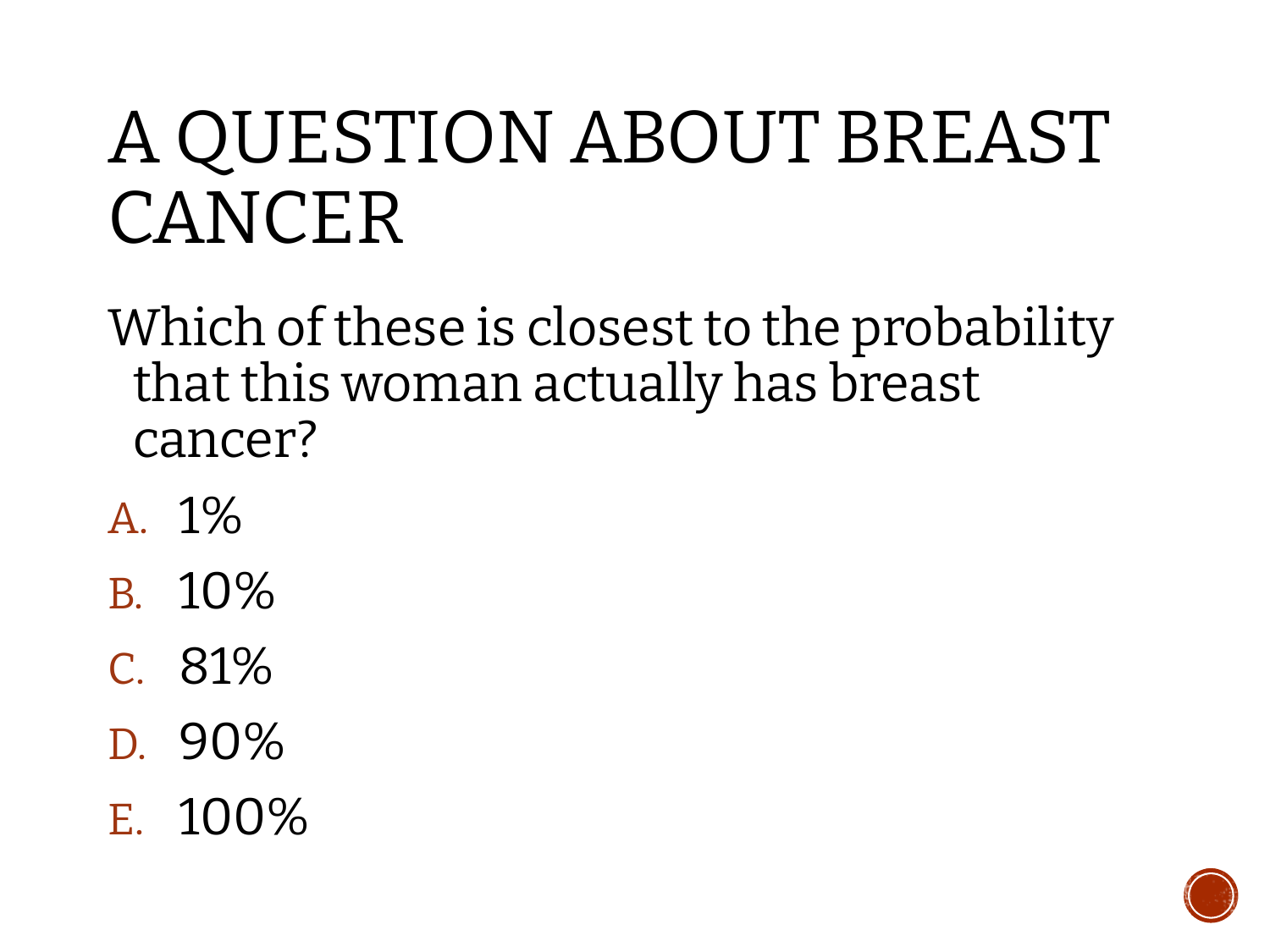

# A Question About Breast Cancer
Which of these is closest to the probability that this woman actually has breast cancer?
1%
10%
81%
90%
100%